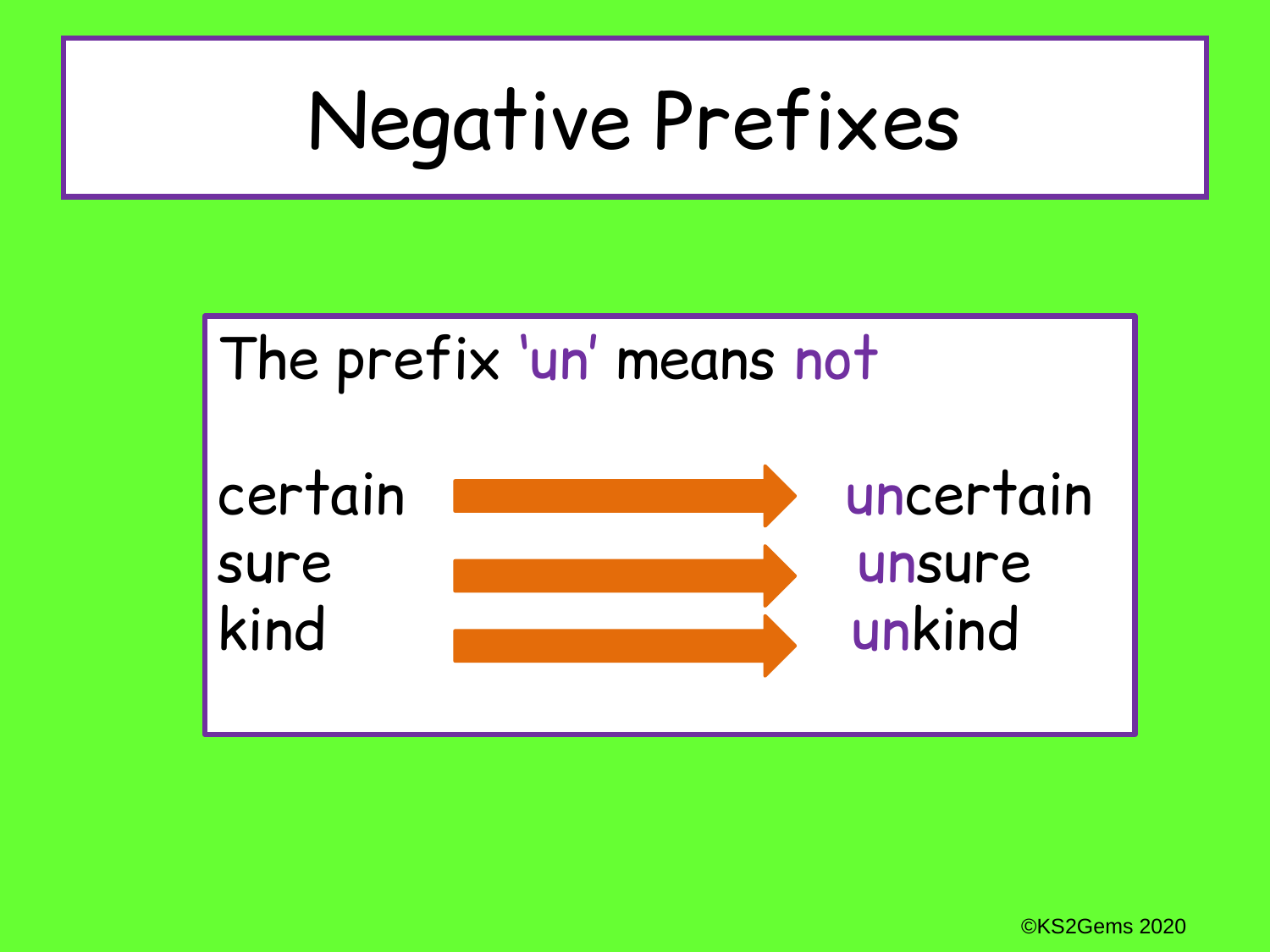

# Negative Prefixes
The prefix ‘un’ means not

certain                          uncertain
sure                               unsure
kind                               unkind